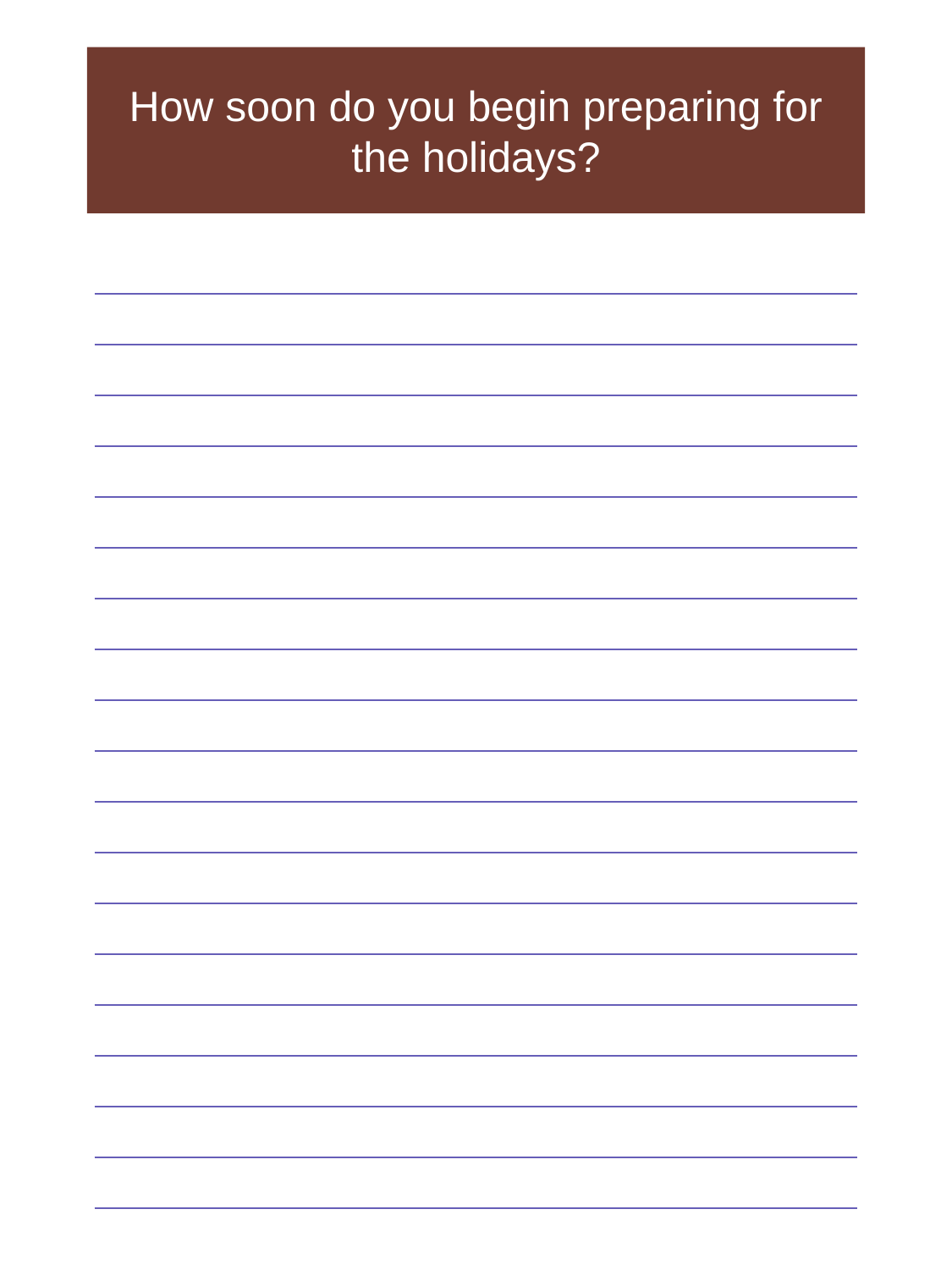

How soon do you begin preparing for the holidays?
|  |
| --- |
|  |
|  |
|  |
|  |
|  |
|  |
|  |
|  |
|  |
|  |
|  |
|  |
|  |
|  |
|  |
|  |
|  |